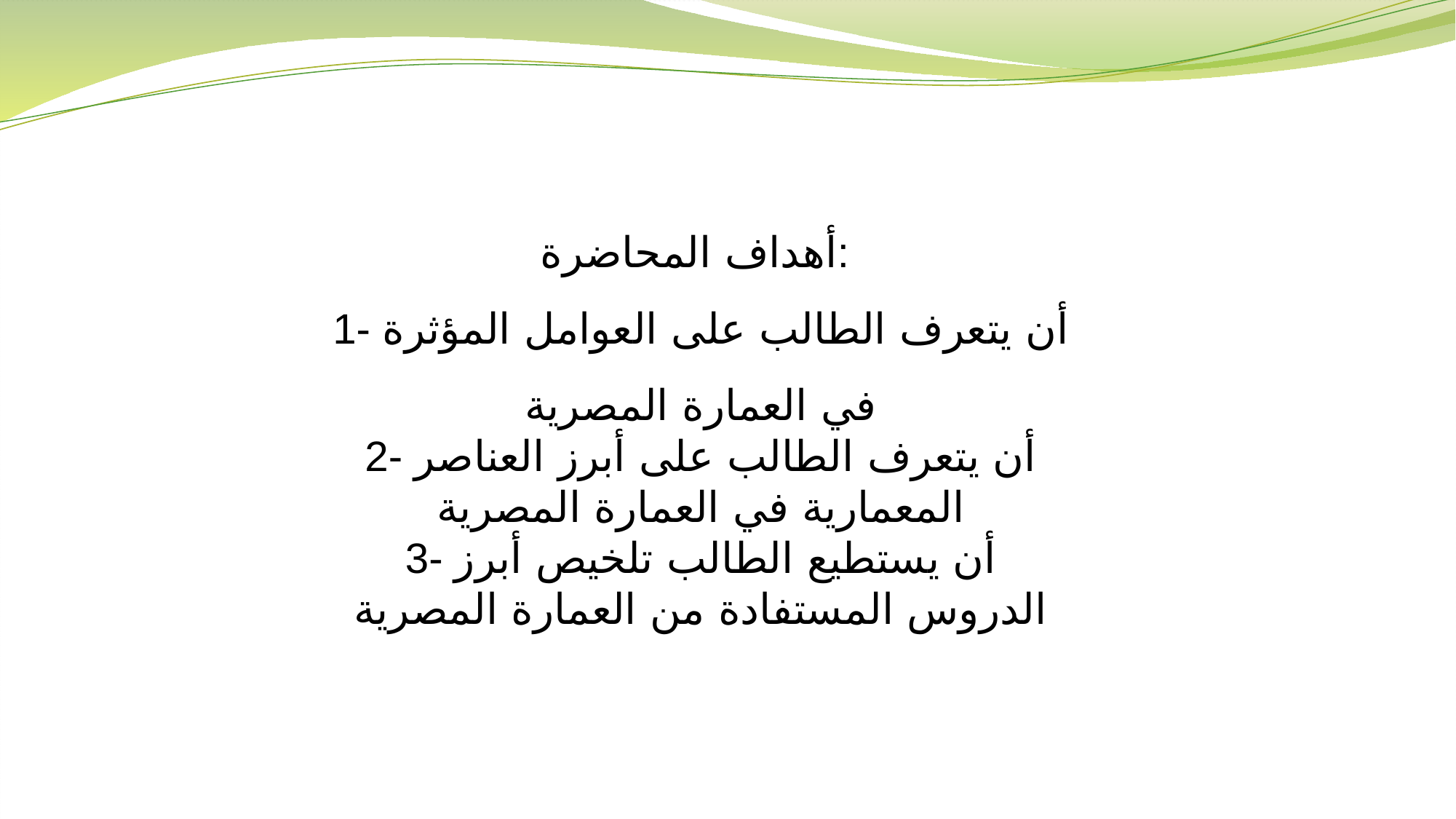

أهداف المحاضرة:
1- أن يتعرف الطالب على العوامل المؤثرة في العمارة المصرية
2- أن يتعرف الطالب على أبرز العناصر المعمارية في العمارة المصرية
3- أن يستطيع الطالب تلخيص أبرز الدروس المستفادة من العمارة المصرية